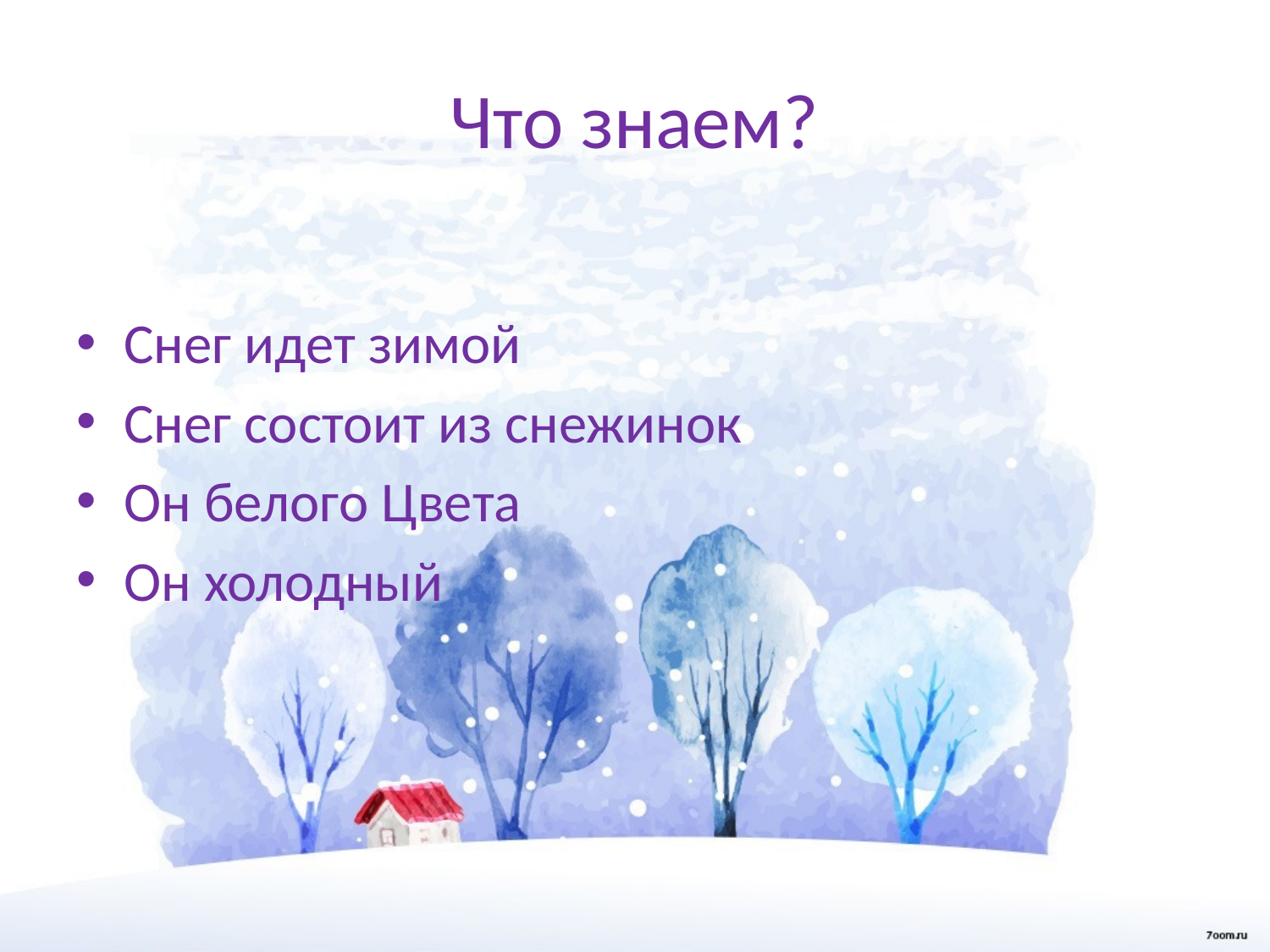

# Что знаем?

Снег идет зимой
Снег состоит из снежинок
Он белого Цвета
Он холодный